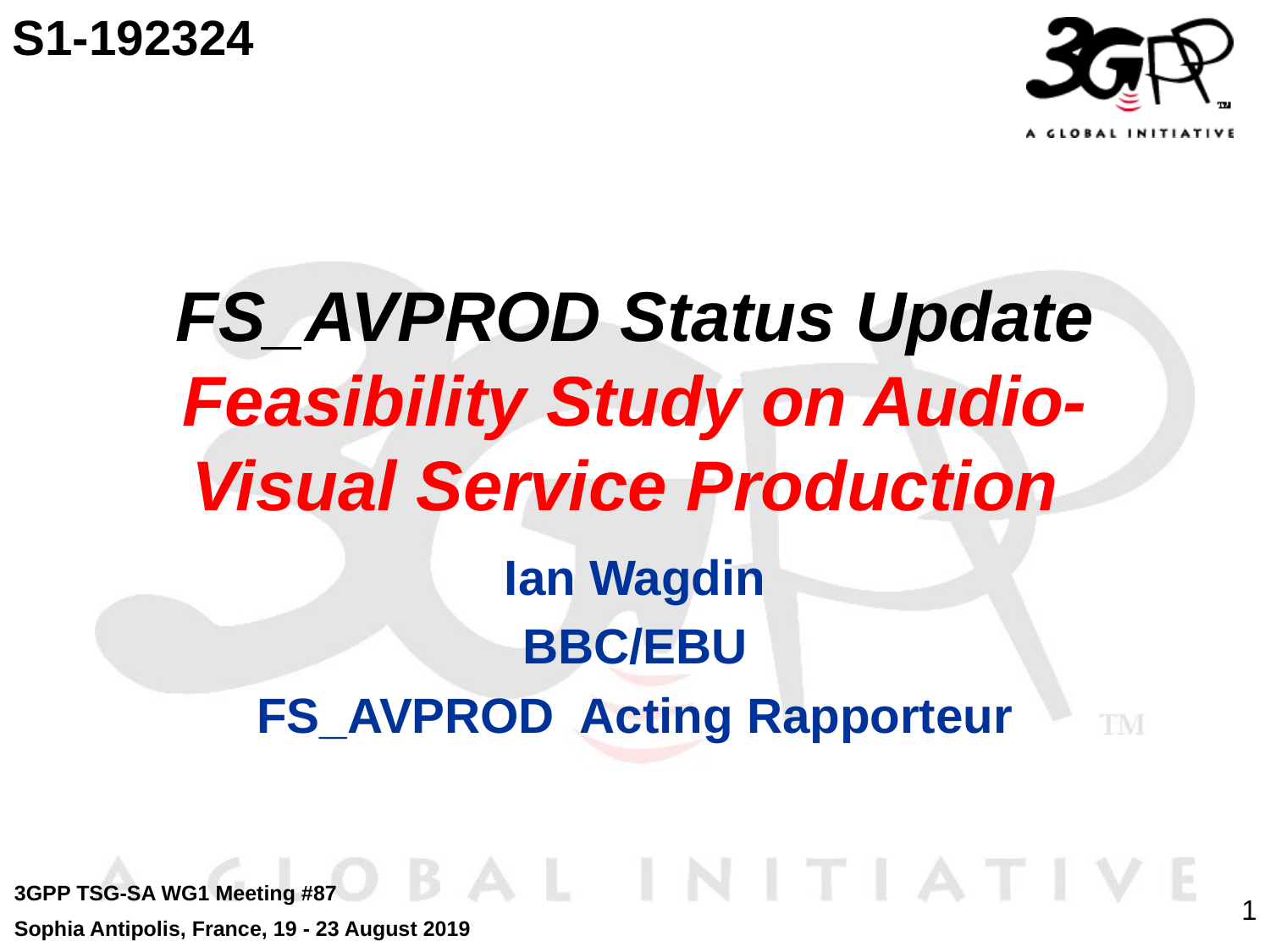

S1-192324
# FS_AVPROD Status Update Feasibility Study on Audio-Visual Service Production
Ian Wagdin
BBC/EBU
FS_AVPROD  Acting Rapporteur
3GPP TSG-SA WG1 Meeting #87
Sophia Antipolis, France, 19 - 23 August 2019
1